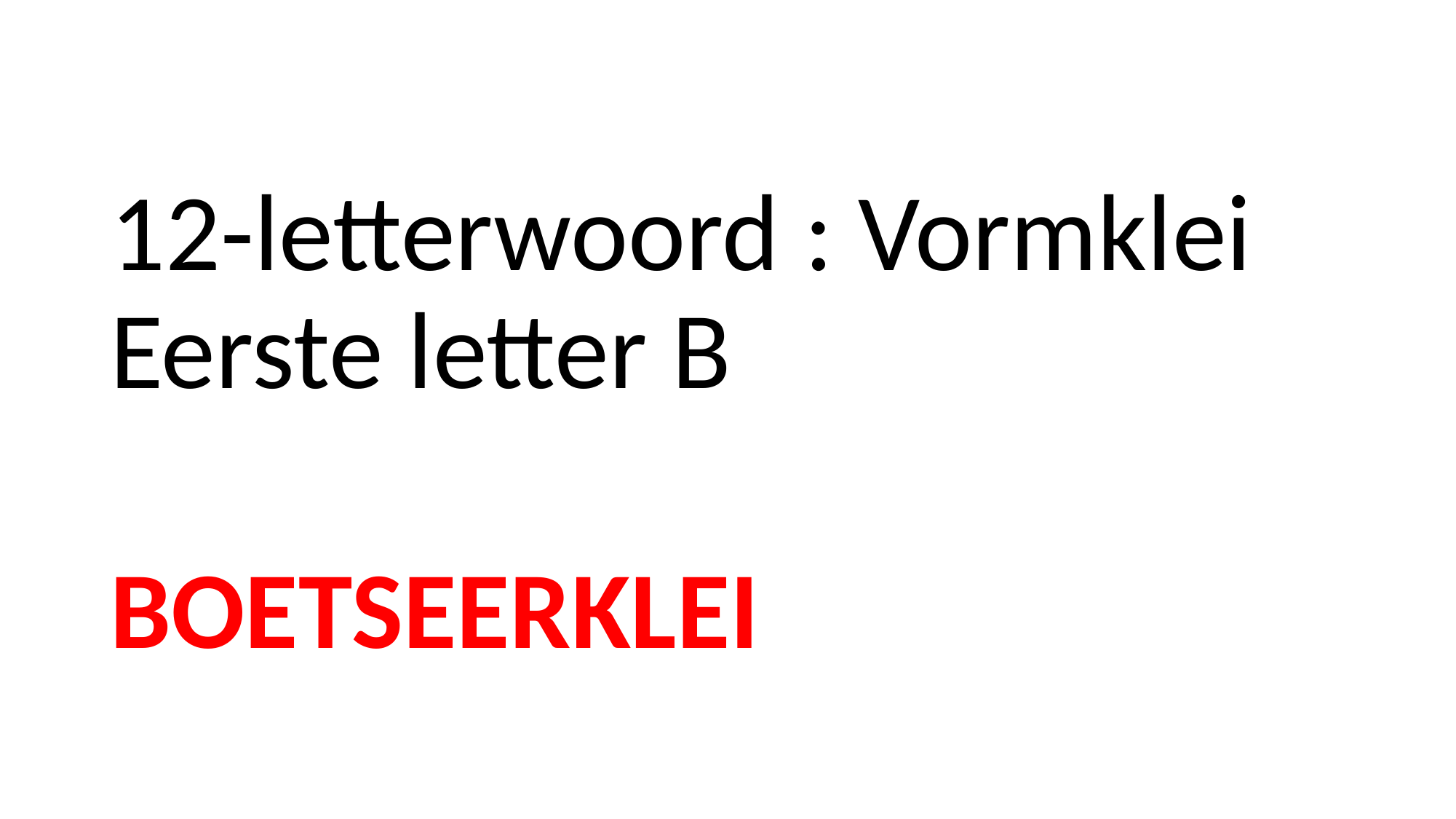

# 12-letterwoord : Vormklei Eerste letter B
BOETSEERKLEI